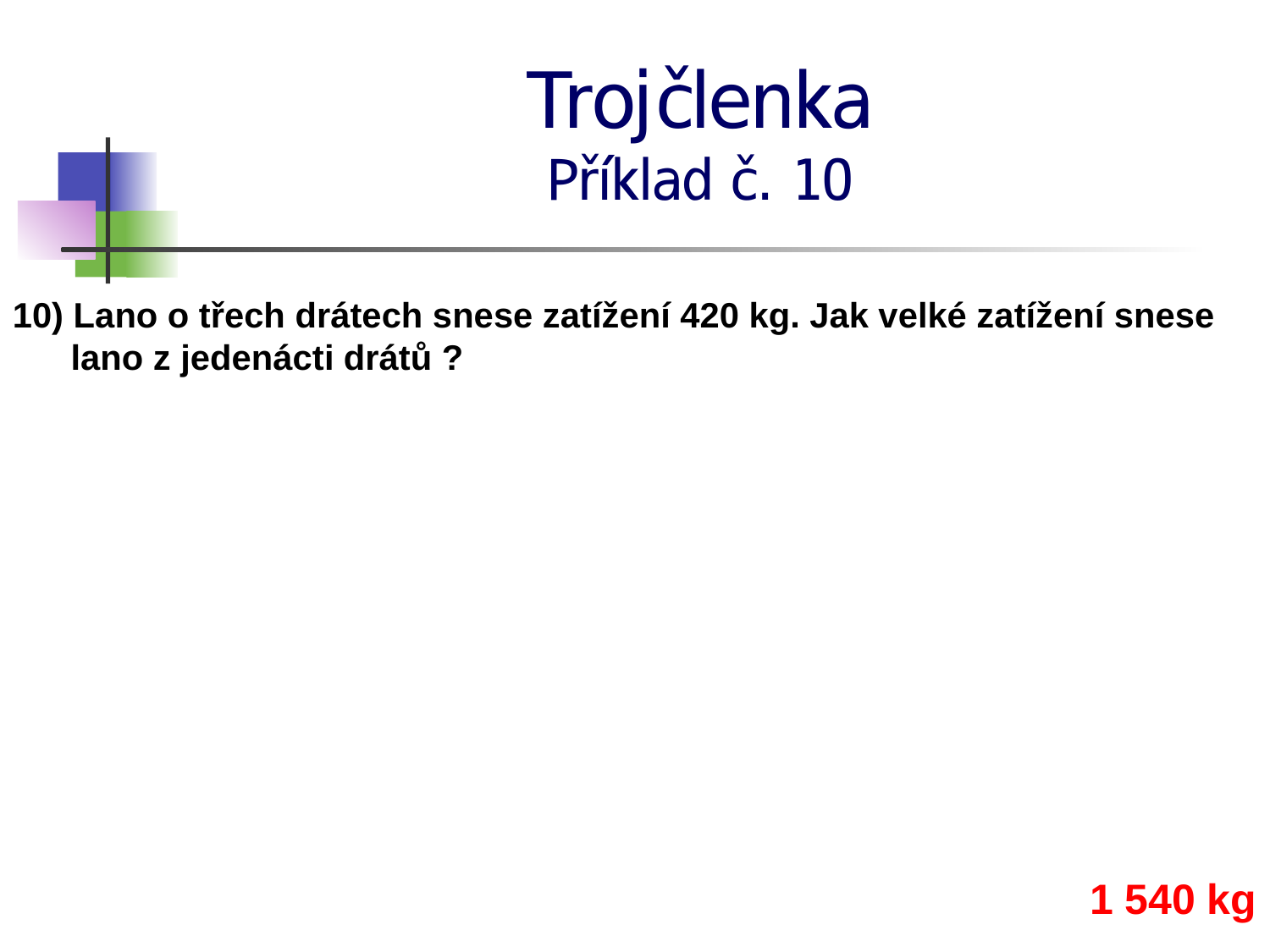

# Trojčlenka Příklad č. 10
10) Lano o třech drátech snese zatížení 420 kg. Jak velké zatížení snese
      lano z jedenácti drátů ?
1 540 kg